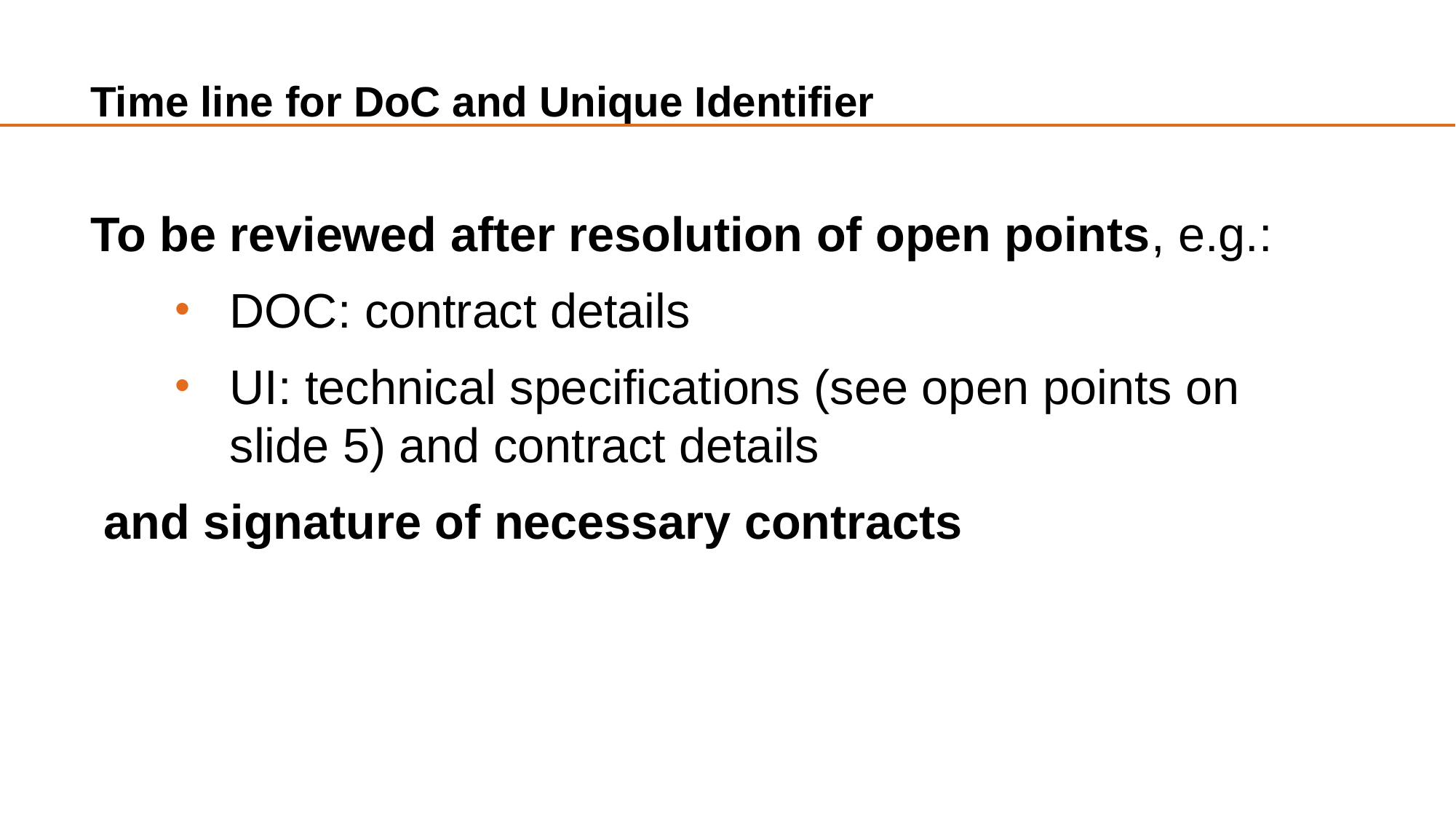

# Time line for DoC and Unique Identifier
To be reviewed after resolution of open points, e.g.:
DOC: contract details
UI: technical specifications (see open points on
slide 5) and contract details
 and signature of necessary contracts

7